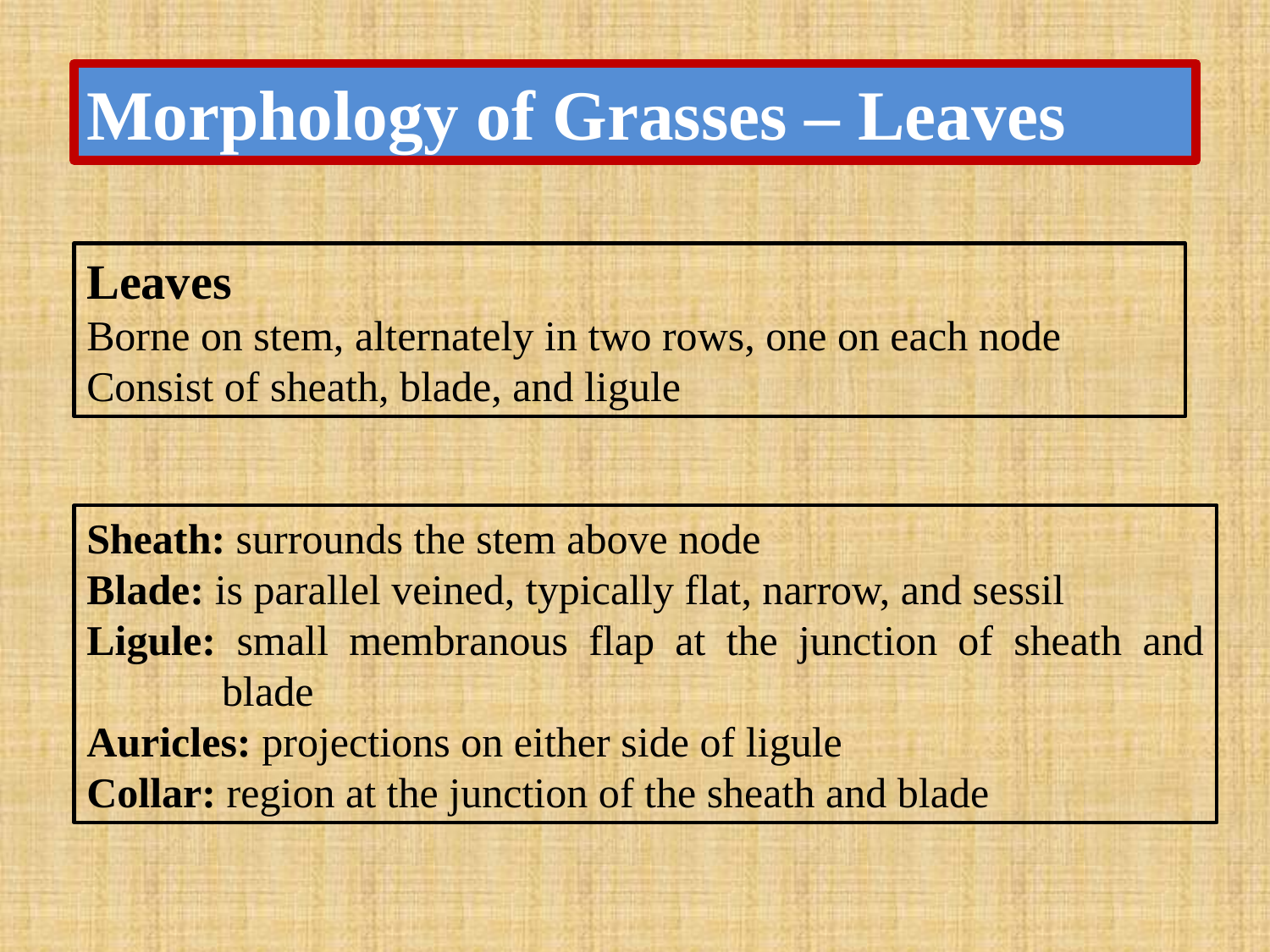

Morphology of Grasses – Leaves
Leaves
Borne on stem, alternately in two rows, one on each node
Consist of sheath, blade, and ligule
Sheath: surrounds the stem above node
Blade: is parallel veined, typically flat, narrow, and sessil
Ligule: small membranous flap at the junction of sheath and blade
Auricles: projections on either side of ligule
Collar: region at the junction of the sheath and blade